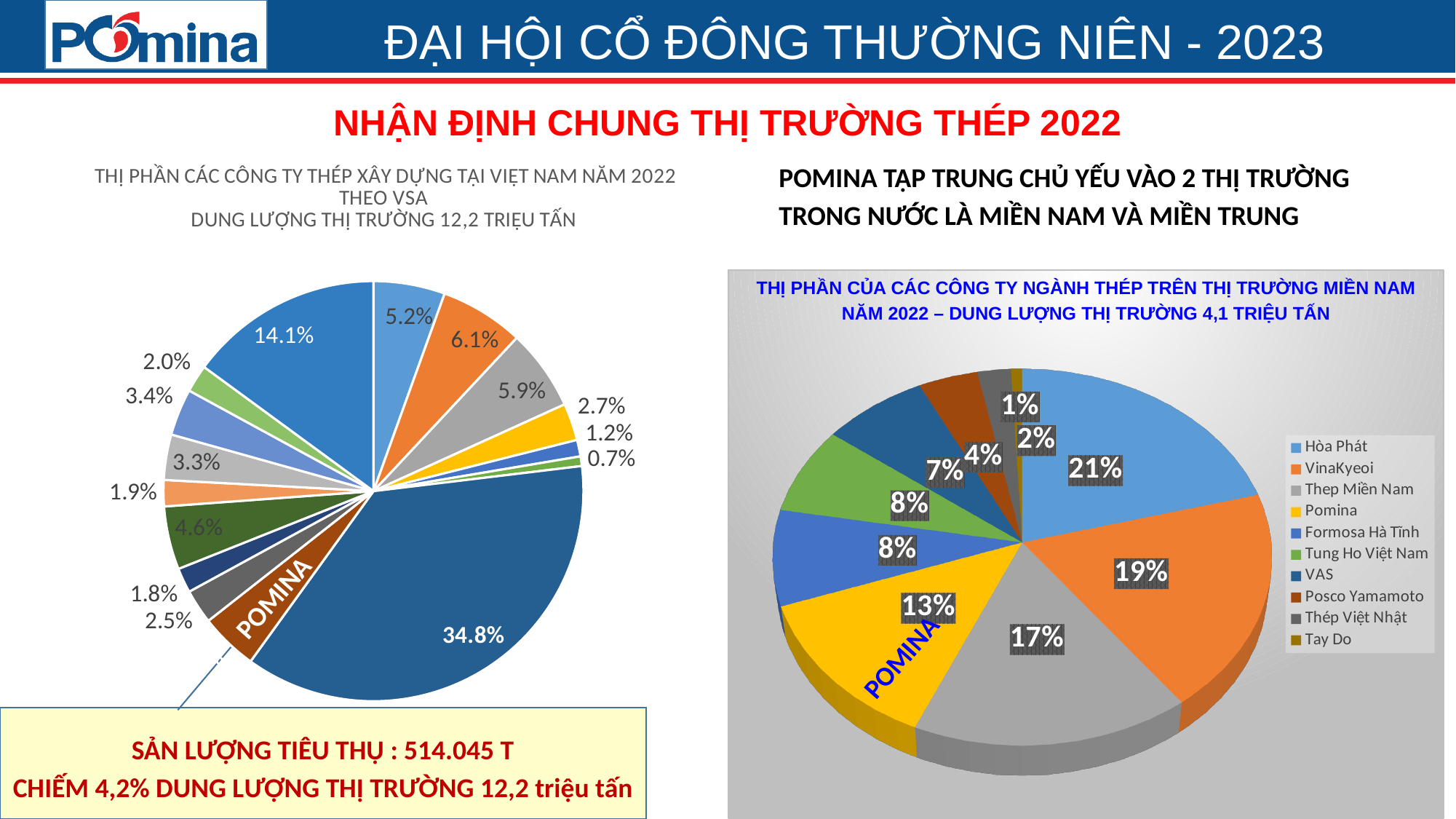

### Chart:  THỊ PHẦN CÁC CÔNG TY THÉP XÂY DỰNG TẠI VIỆT NAM NĂM 2022 THEO VSA
DUNG LƯỢNG THỊ TRƯỜNG 12,2 TRIỆU TẤN

| Category |  |
|---|---|
| TISCO | 0.052 |
| Khối NI -Thép Miền Nam | 0.061 |
| Vinakyoei | 0.059 |
| Vinausteel | 0.027 |
| Natsteelvina | 0.012 |
| Taydo | 0.007 |
| Hoa Phát | 0.348 |
| Pomina | 0.042 |
| Việt Ý | 0.025 |
| DANA  - Ý | 0.0 |
| Thép Sheng Li | 0.018 |
| Thép Việt Đức | 0.046 |
| Thép DANA- Úc | 0.0 |
| Kyoei VN | 0.019 |
| Posco Yamato Vina | 0.033 |
| Formosa  Hà Tĩnh | 0.0 |
| Thép Việt Nhật (VJS) | 0.034 |
| Tung Ho Việt Nam | 0.02 |
| Các DN ngoài VSA | 0.141 |
NHẬN ĐỊNH CHUNG THỊ TRƯỜNG THÉP 2022
POMINA TẬP TRUNG CHỦ YẾU VÀO 2 THỊ TRƯỜNG
TRONG NƯỚC LÀ MIỀN NAM VÀ MIỀN TRUNG
THỊ PHẦN CỦA CÁC CÔNG TY NGÀNH THÉP TRÊN THỊ TRƯỜNG MIỀN NAM NĂM 2022 – DUNG LƯỢNG THỊ TRƯỜNG 4,1 TRIỆU TẤN

[unsupported chart]

POMINA
POMINA

SẢN LƯỢNG TIÊU THỤ : 514.045 T
CHIẾM 4,2% DUNG LƯỢNG THỊ TRƯỜNG 12,2 triệu tấn